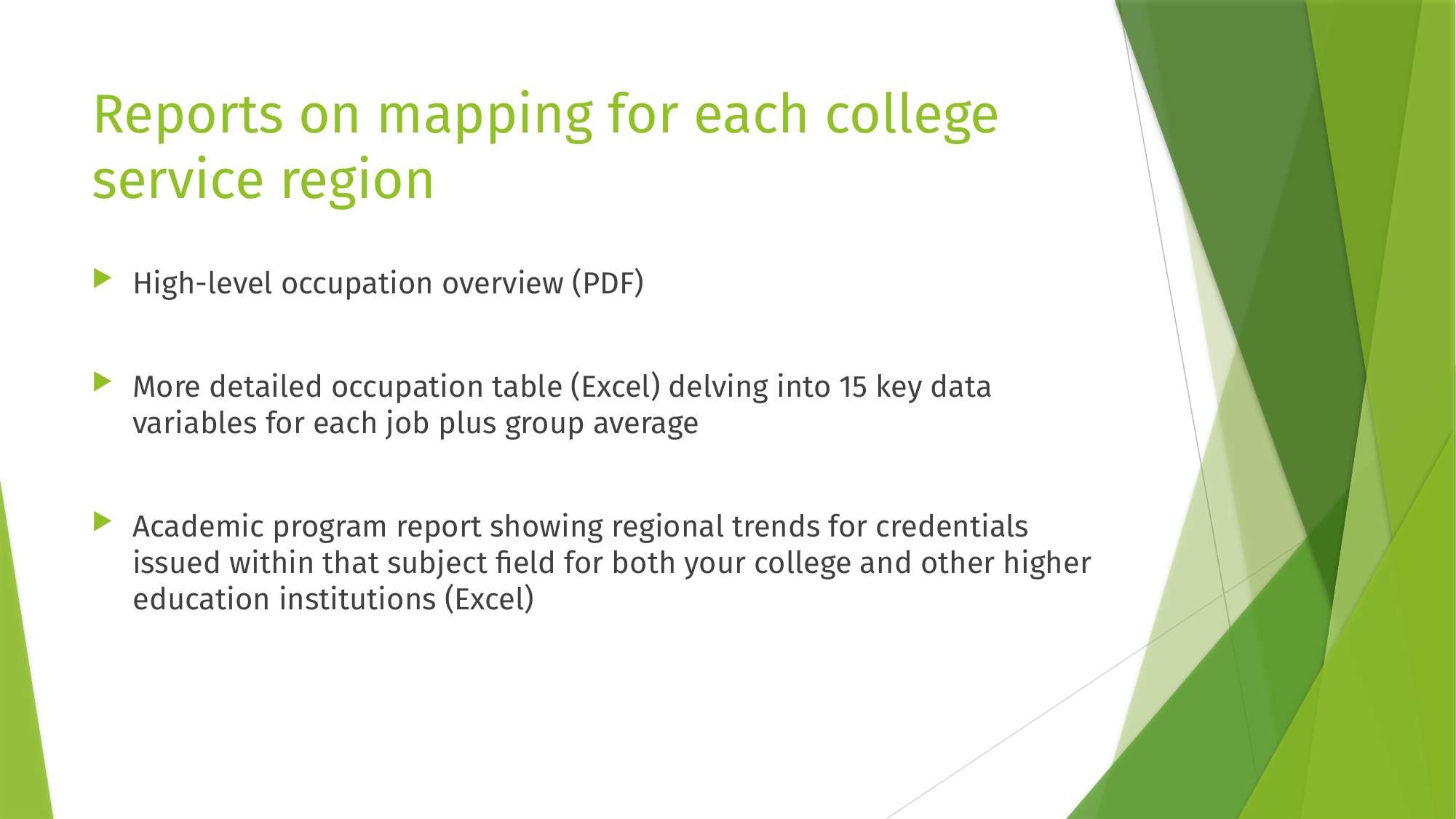

# Reports on mapping for each college service region
High-level occupation overview (PDF)

More detailed occupation table (Excel) delving into 15 key data variables for each job plus group average

Academic program report showing regional trends for credentials issued within that subject field for both your college and other higher education institutions (Excel)